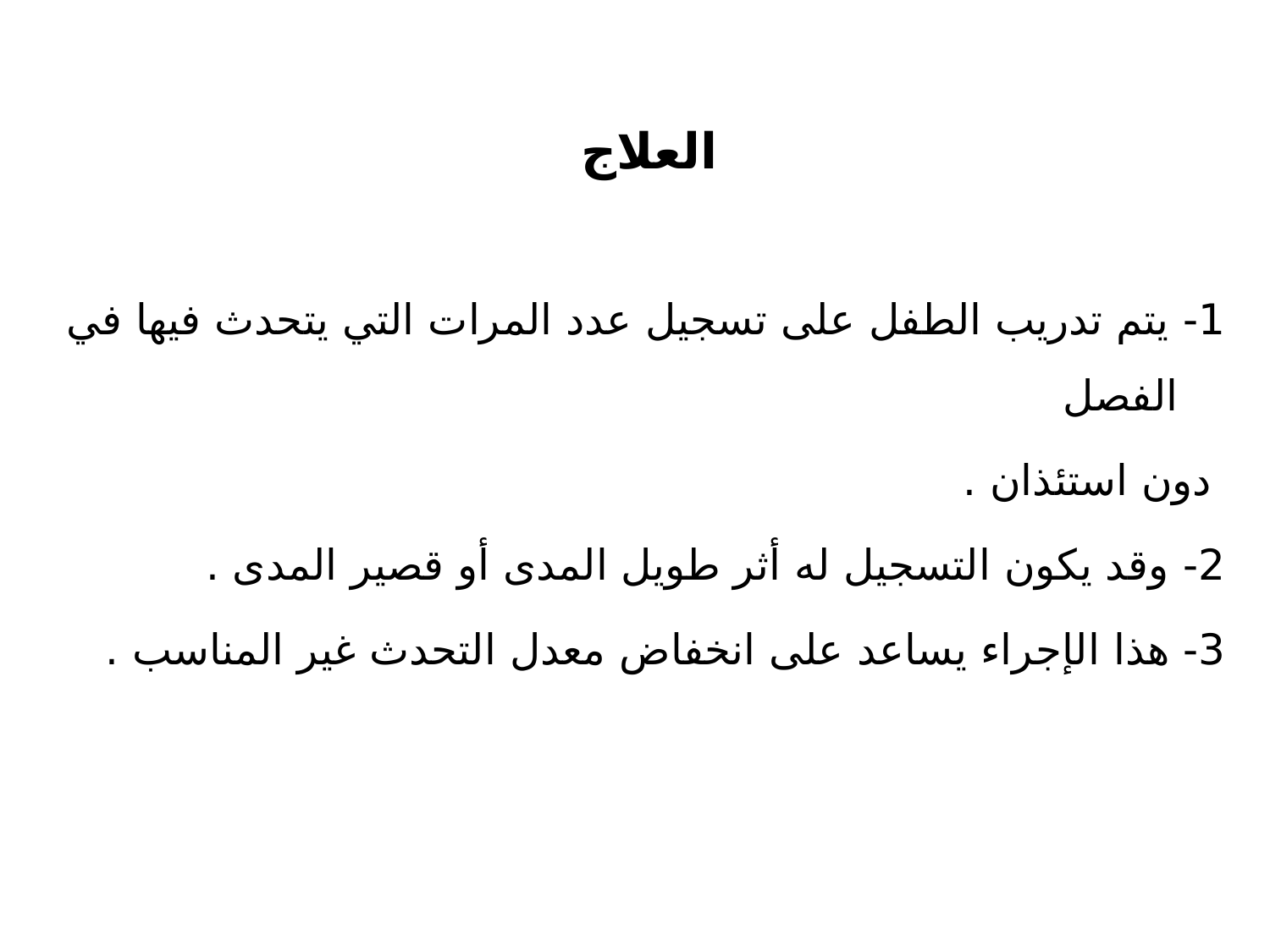

العلاج

1- يتم تدريب الطفل على تسجيل عدد المرات التي يتحدث فيها في الفصل
 دون استئذان .
2- وقد يكون التسجيل له أثر طويل المدى أو قصير المدى .
3- هذا الإجراء يساعد على انخفاض معدل التحدث غير المناسب .